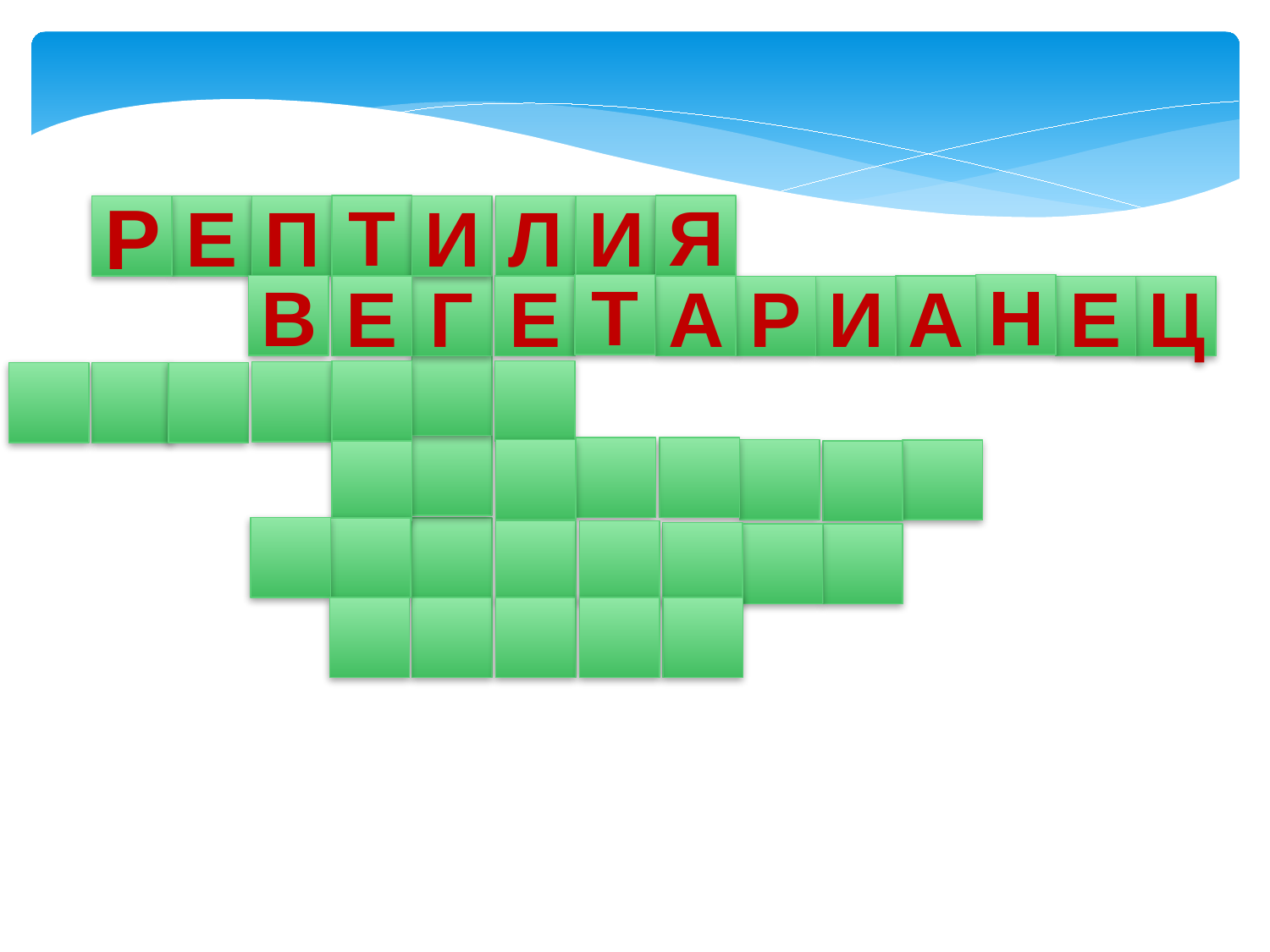

Т
Я
Р
Е
П
И
Л
И
Т
Н
В
Е
Г
Е
А
А
Р
И
Е
Ц